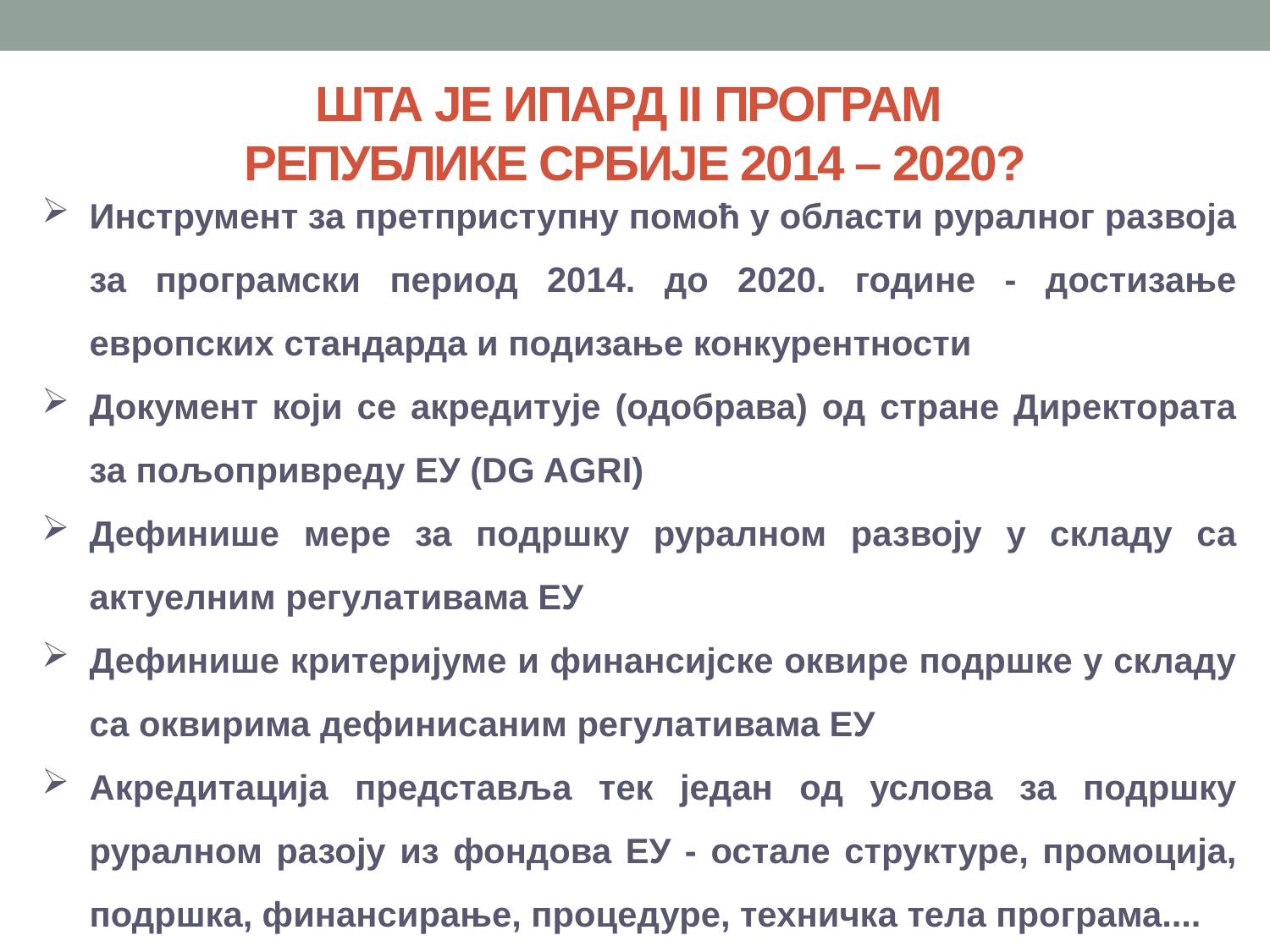

Шта је ИПАРД II ПРОГРАМ
РЕПУБЛИКЕ СРБИЈЕ 2014 – 2020?
Инструмент за претприступну помоћ у области руралног развоја за програмски период 2014. до 2020. године - достизање европских стандарда и подизање конкурентности
Документ који се акредитује (одобрава) од стране Директората за пољопривреду ЕУ (DG AGRI)
Дефинише мере за подршку руралном развоју у складу са актуелним регулативама ЕУ
Дефинише критеријуме и финансијске оквире подршке у складу са оквирима дефинисаним регулативама ЕУ
Акредитација представља тек један од услова за подршку руралном разоју из фондова ЕУ - остале структуре, промоција, подршка, финансирање, процедуре, техничка тела програма....